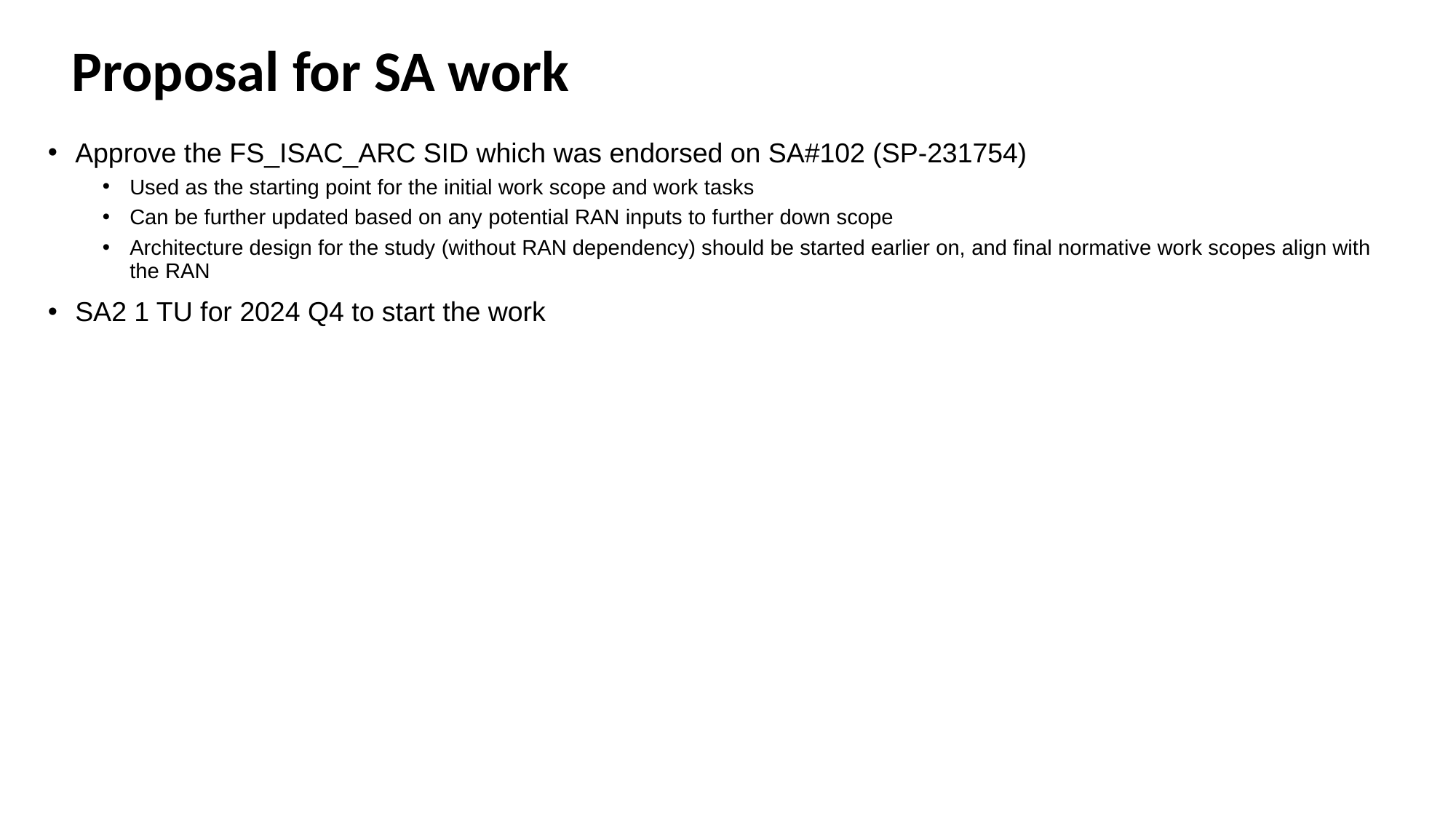

# Proposal for SA work
Approve the FS_ISAC_ARC SID which was endorsed on SA#102 (SP-231754)
Used as the starting point for the initial work scope and work tasks
Can be further updated based on any potential RAN inputs to further down scope
Architecture design for the study (without RAN dependency) should be started earlier on, and final normative work scopes align with the RAN
SA2 1 TU for 2024 Q4 to start the work